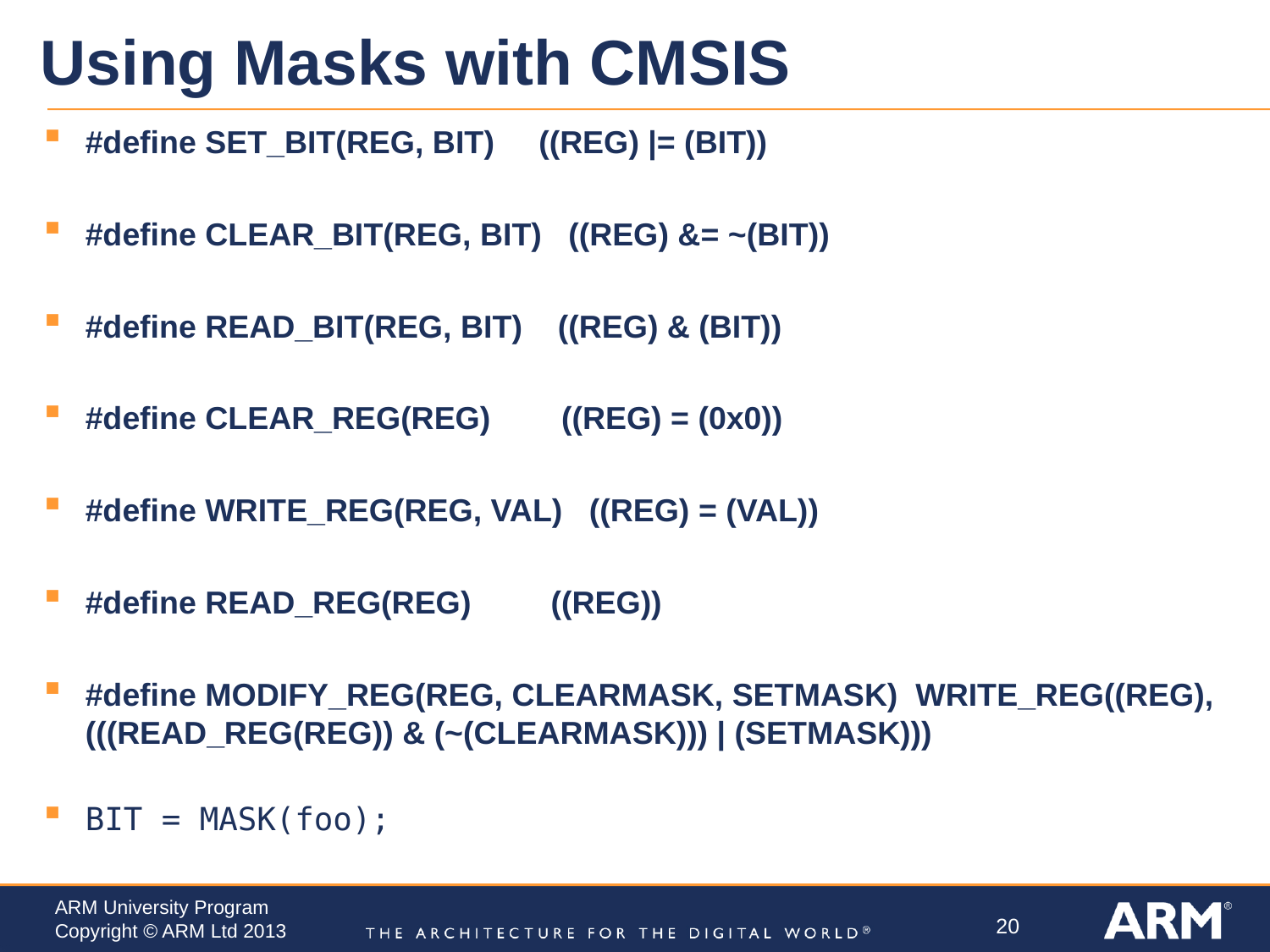

# Using Masks with CMSIS
#define SET_BIT(REG, BIT)     ((REG) |= (BIT))

#define CLEAR_BIT(REG, BIT)   ((REG) &= ~(BIT))

#define READ_BIT(REG, BIT)    ((REG) & (BIT))

#define CLEAR_REG(REG)        ((REG) = (0x0))

#define WRITE_REG(REG, VAL)   ((REG) = (VAL))

#define READ_REG(REG)         ((REG))

#define MODIFY_REG(REG, CLEARMASK, SETMASK)  WRITE_REG((REG), (((READ_REG(REG)) & (~(CLEARMASK))) | (SETMASK)))

BIT = MASK(foo);